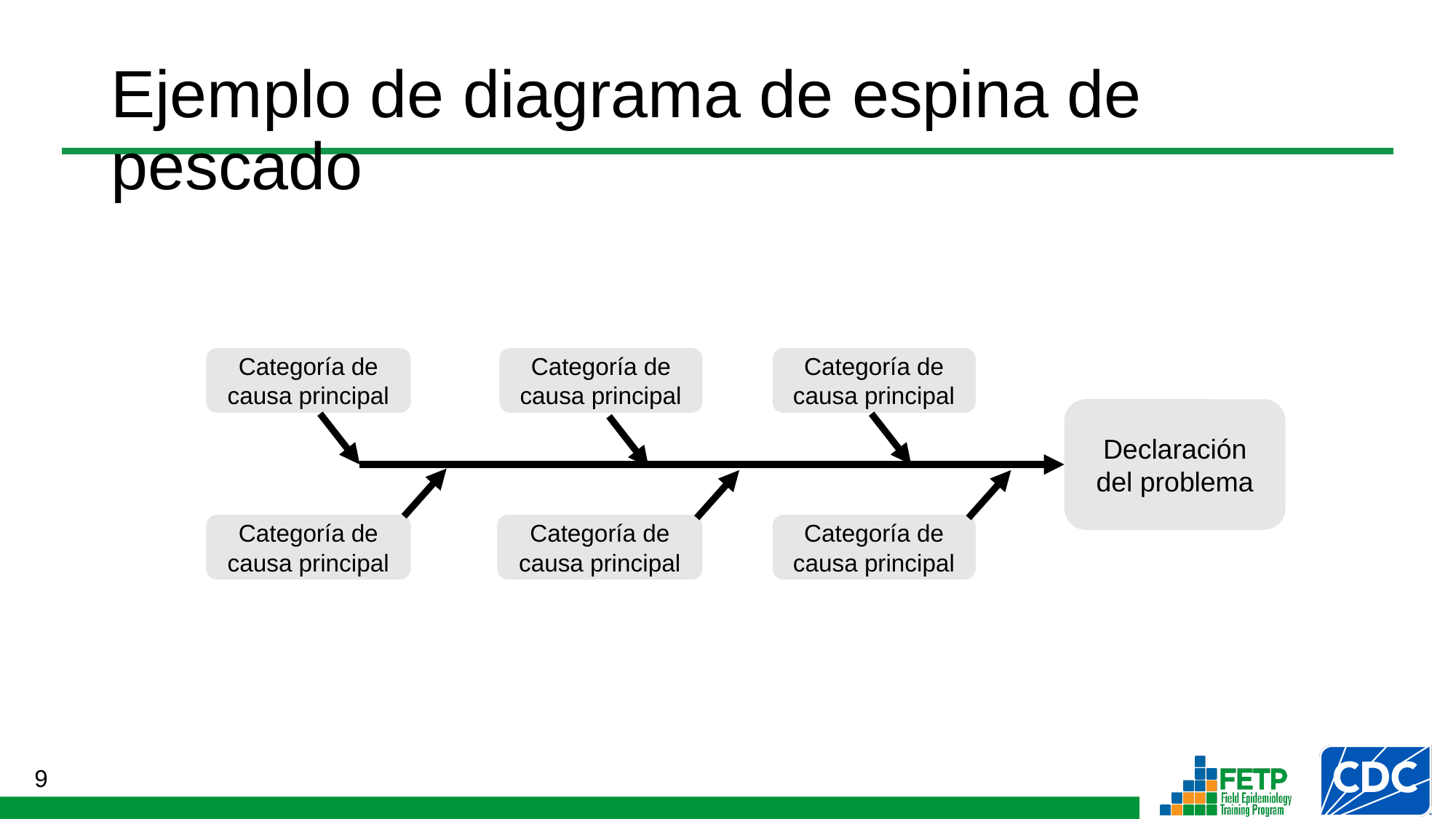

# Ejemplo de diagrama de espina de pescado
Categoría de causa principal
Categoría de causa principal
Categoría de causa principal
Declaración del problema
Categoría de causa principal
Categoría de causa principal
Categoría de causa principal